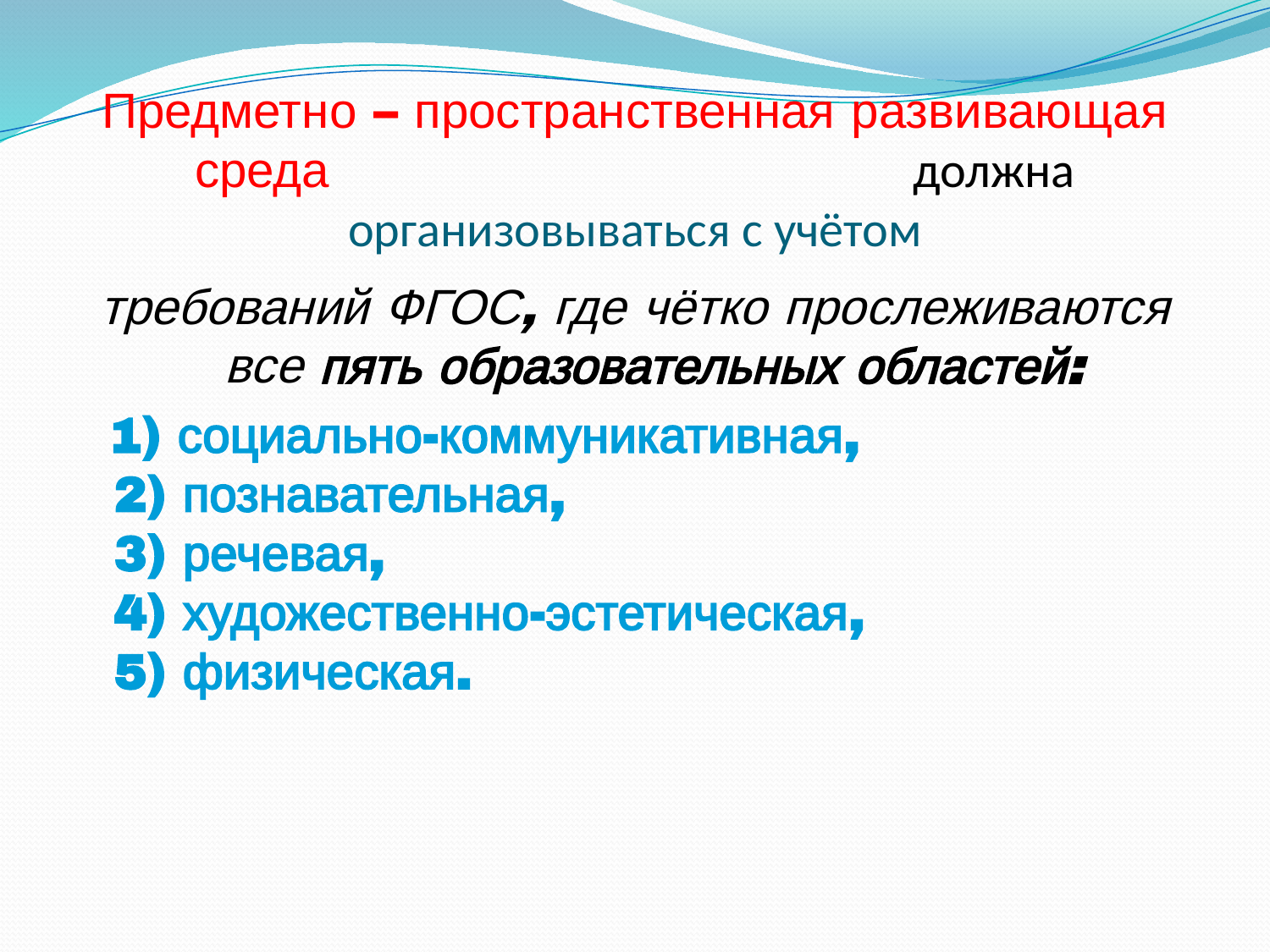

# Предметно – пространственная развивающая среда                                            должна организовываться с учётом
требований ФГОС, где чётко прослеживаются все пять образовательных областей:
  1) социально-коммуникативная,
2) познавательная,
3) речевая,
4) художественно-эстетическая,
5) физическая.